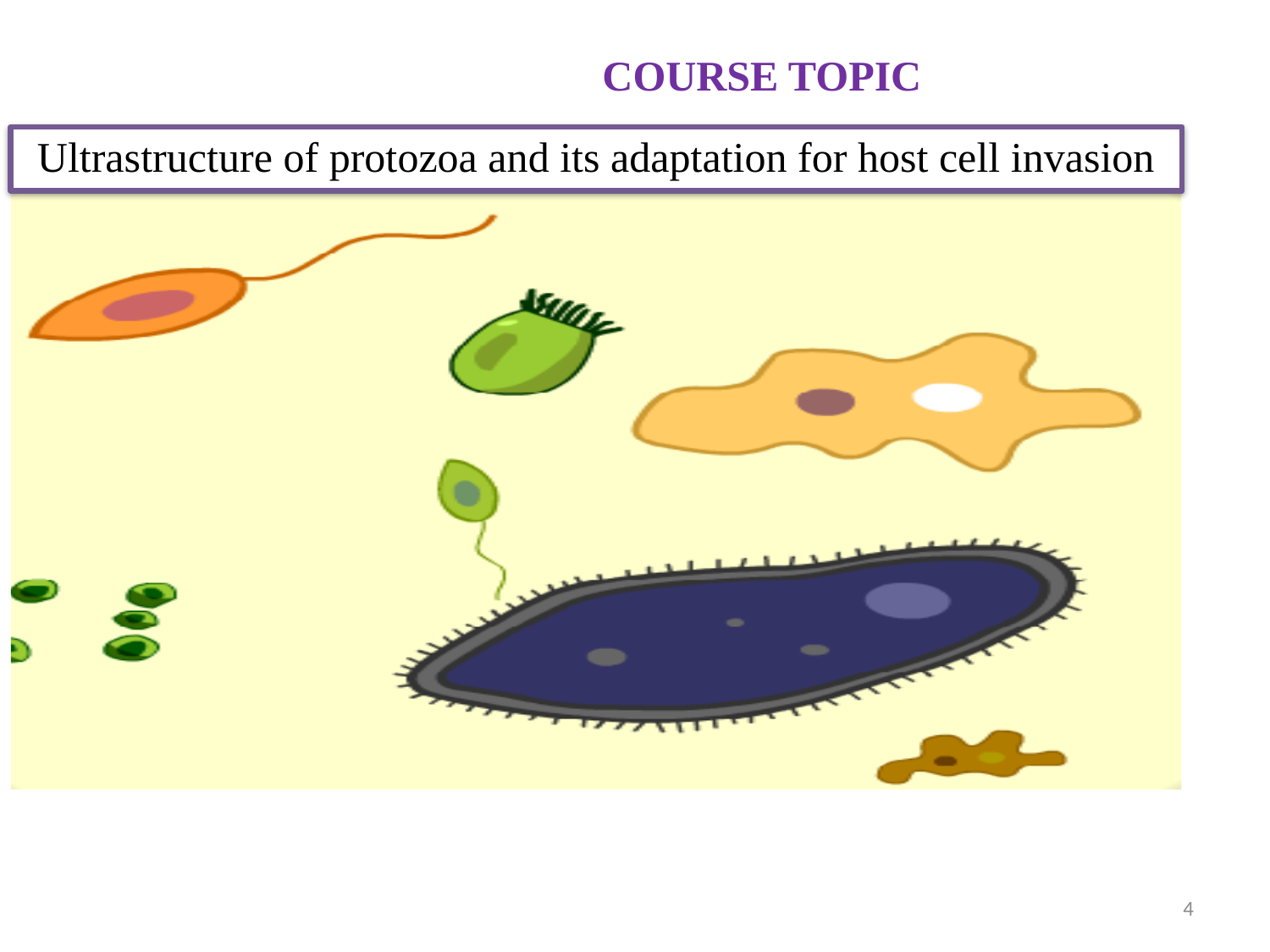

Course topic
Ultrastructure of protozoa and its adaptation for host cell invasion
#
4